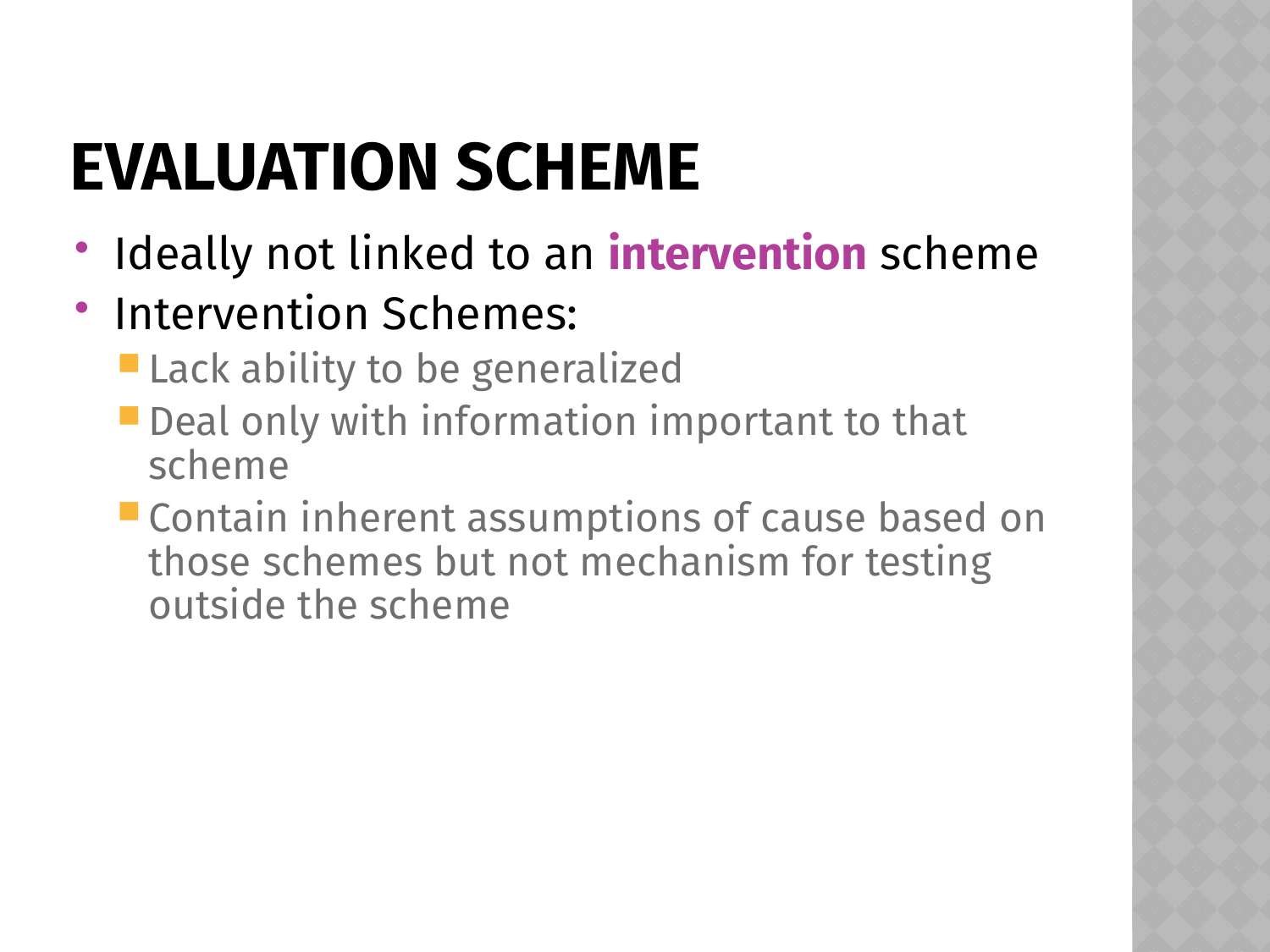

# Evaluation Scheme
Ideally not linked to an intervention scheme
Intervention Schemes:
Lack ability to be generalized
Deal only with information important to that scheme
Contain inherent assumptions of cause based on those schemes but not mechanism for testing outside the scheme